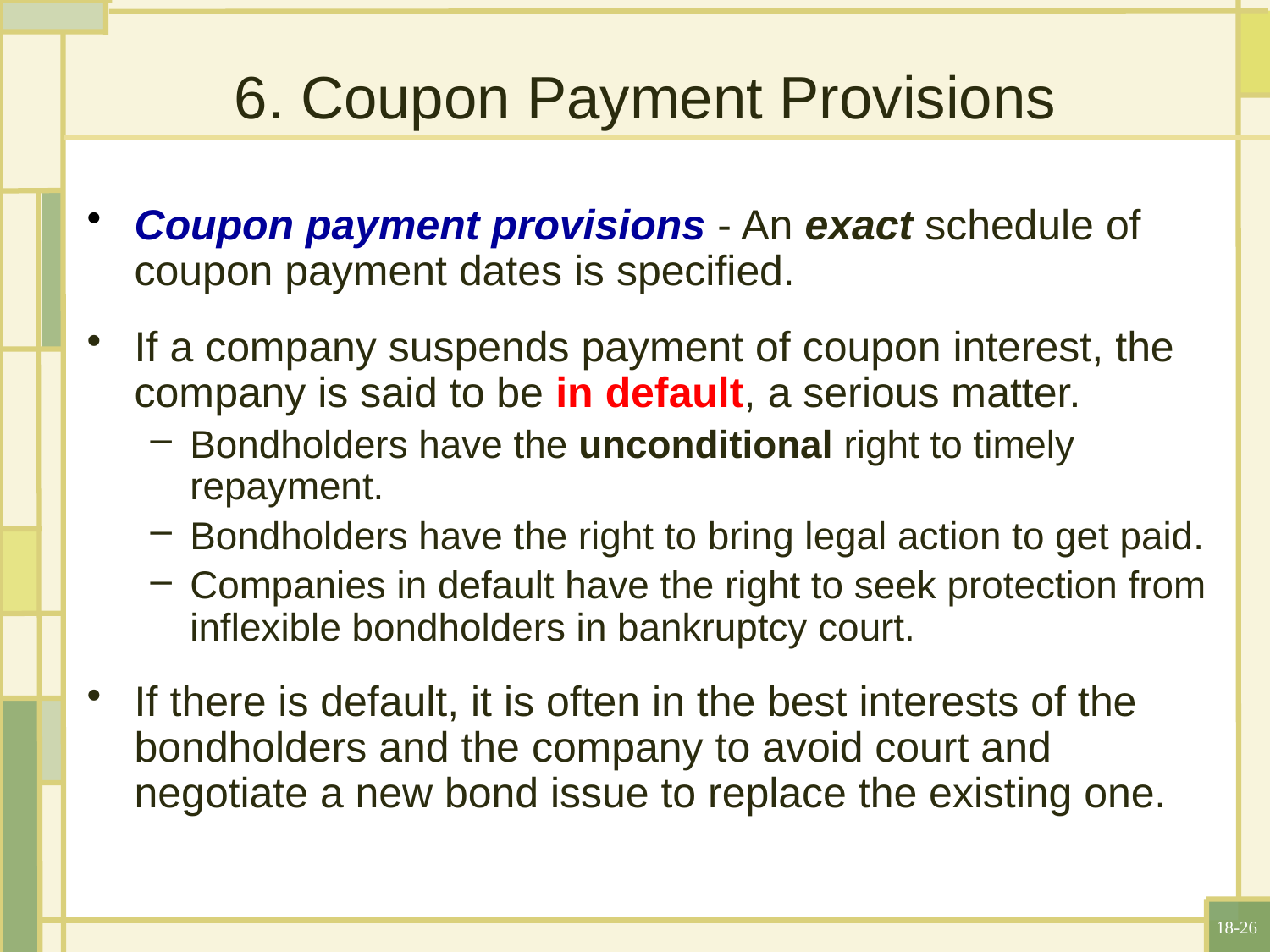

6. Coupon Payment Provisions

Coupon payment provisions - An exact schedule of coupon payment dates is specified.

If a company suspends payment of coupon interest, the company is said to be in default, a serious matter.
Bondholders have the unconditional right to timely repayment.
Bondholders have the right to bring legal action to get paid.
Companies in default have the right to seek protection from inflexible bondholders in bankruptcy court.

If there is default, it is often in the best interests of the bondholders and the company to avoid court and negotiate a new bond issue to replace the existing one.